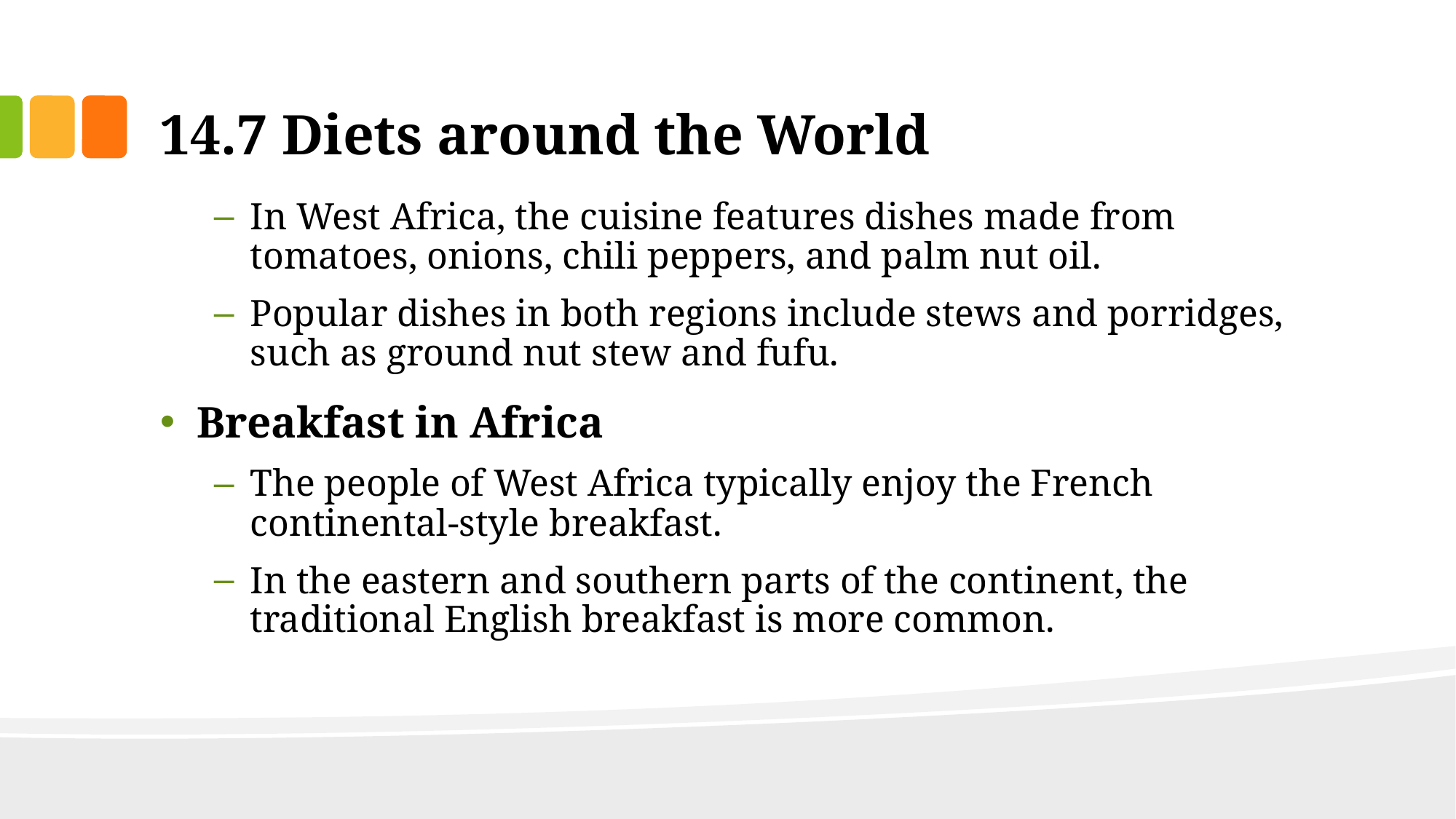

# 14.7 Diets around the World
In West Africa, the cuisine features dishes made from tomatoes, onions, chili peppers, and palm nut oil.
Popular dishes in both regions include stews and porridges, such as ground nut stew and fufu.
Breakfast in Africa
The people of West Africa typically enjoy the French continental-style breakfast.
In the eastern and southern parts of the continent, the traditional English breakfast is more common.